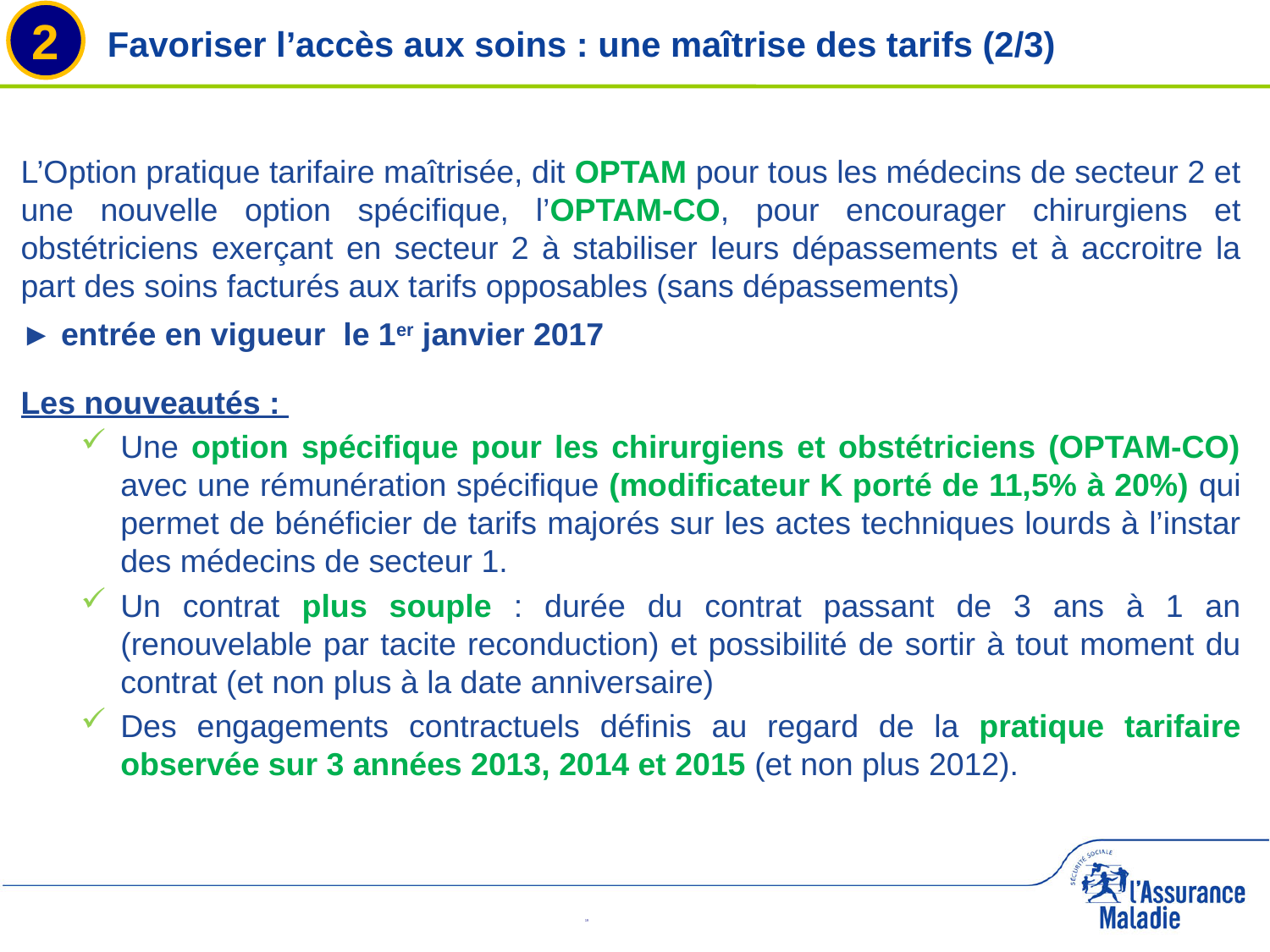

2
# Favoriser l’accès aux soins : une maîtrise des tarifs (2/3)

L’Option pratique tarifaire maîtrisée, dit OPTAM pour tous les médecins de secteur 2 et une nouvelle option spécifique, l’OPTAM-CO, pour encourager chirurgiens et obstétriciens exerçant en secteur 2 à stabiliser leurs dépassements et à accroitre la part des soins facturés aux tarifs opposables (sans dépassements)
► entrée en vigueur  le 1er janvier 2017

Les nouveautés :
Une option spécifique pour les chirurgiens et obstétriciens (OPTAM-CO) avec une rémunération spécifique (modificateur K porté de 11,5% à 20%) qui permet de bénéficier de tarifs majorés sur les actes techniques lourds à l’instar des médecins de secteur 1.
Un contrat plus souple : durée du contrat passant de 3 ans à 1 an (renouvelable par tacite reconduction) et possibilité de sortir à tout moment du contrat (et non plus à la date anniversaire)
Des engagements contractuels définis au regard de la pratique tarifaire observée sur 3 années 2013, 2014 et 2015 (et non plus 2012).

19